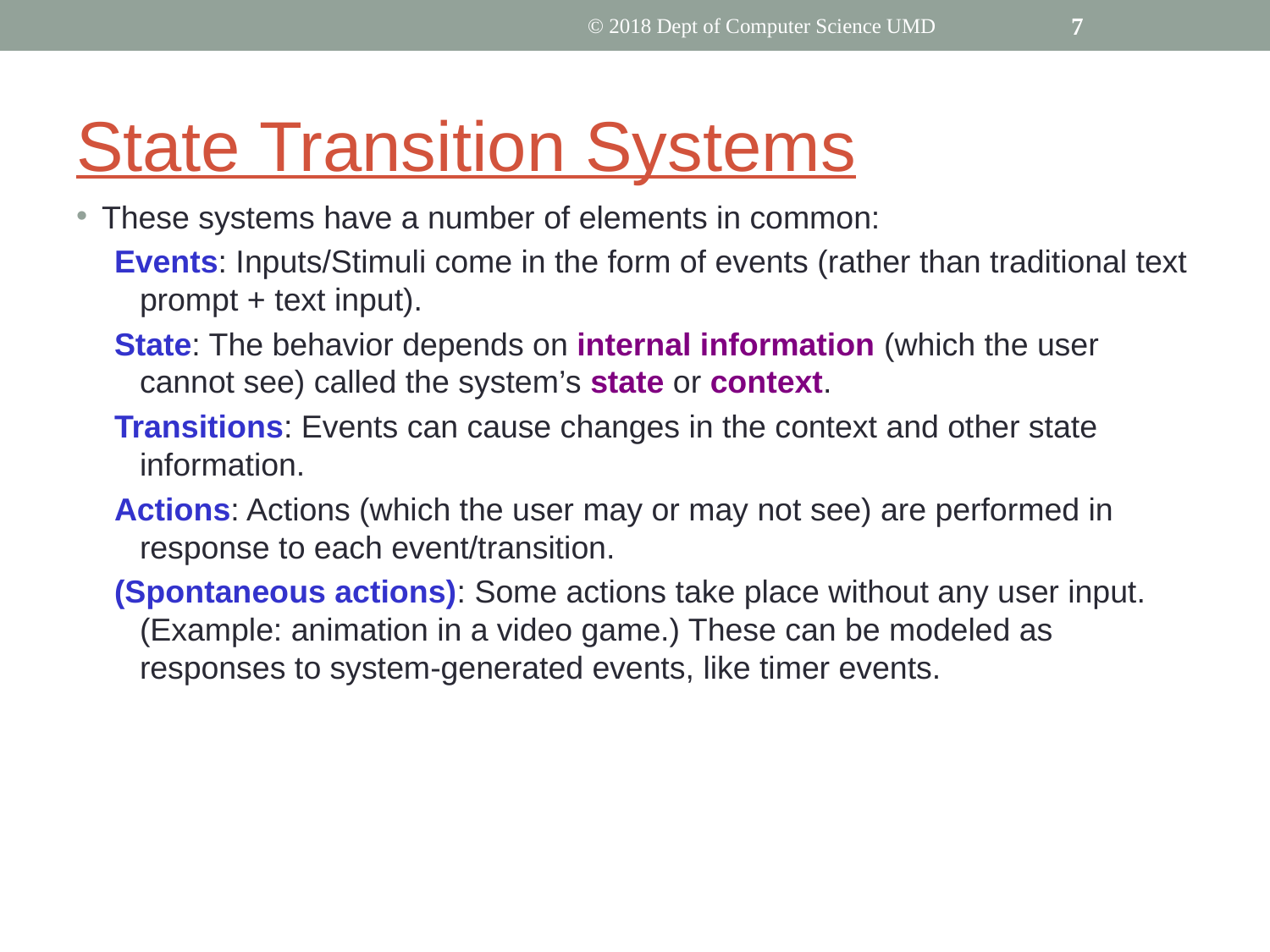

© 2018 Dept of Computer Science UMD
7
# State Transition Systems
These systems have a number of elements in common:
Events: Inputs/Stimuli come in the form of events (rather than traditional text prompt + text input).
State: The behavior depends on internal information (which the user cannot see) called the system’s state or context.
Transitions: Events can cause changes in the context and other state information.
Actions: Actions (which the user may or may not see) are performed in response to each event/transition.
(Spontaneous actions): Some actions take place without any user input. (Example: animation in a video game.) These can be modeled as responses to system-generated events, like timer events.